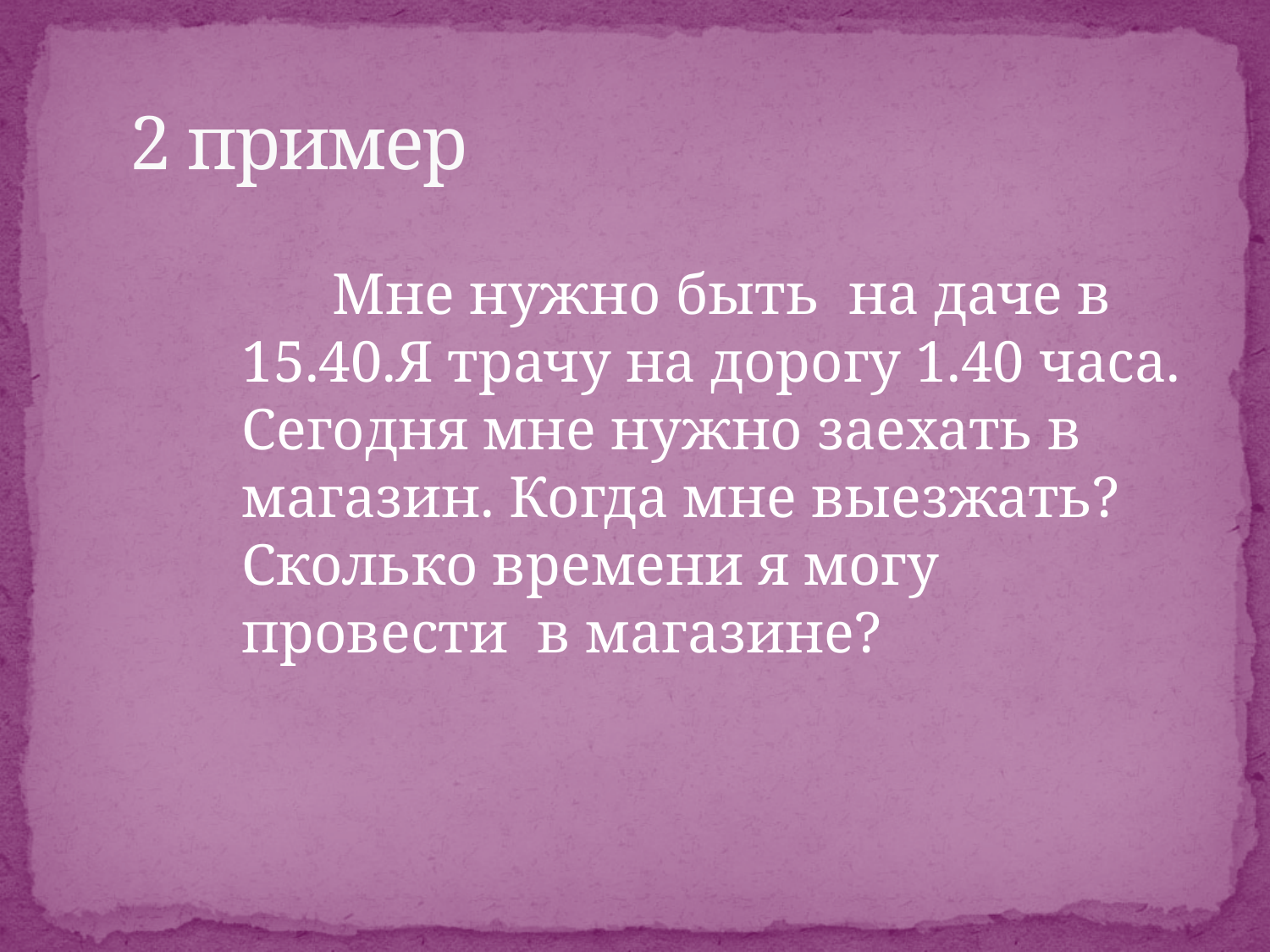

# 2 пример

            Мне нужно быть  на даче в 15.40.Я трачу на дорогу 1.40 часа. Сегодня мне нужно заехать в  магазин. Когда мне выезжать? Сколько времени я могу провести  в магазине?